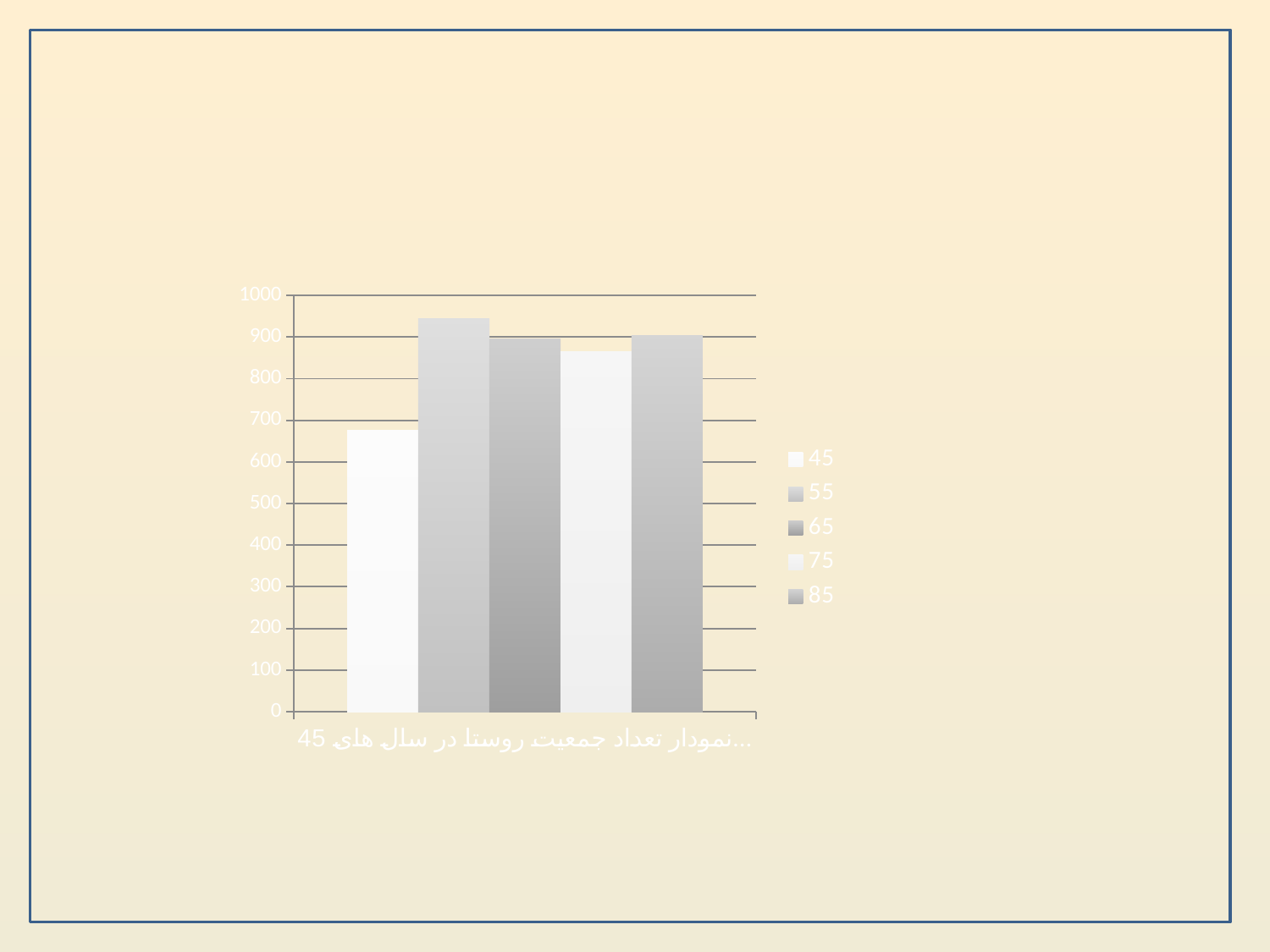

### Chart

| Category | 45 | 55 | 65 | 75 | 85 |
|---|---|---|---|---|---|
| نمودار تعداد جمعیت روستا در سال های 45 تا 85 | 675.0 | 944.0 | 896.0 | 866.0 | 903.0 |